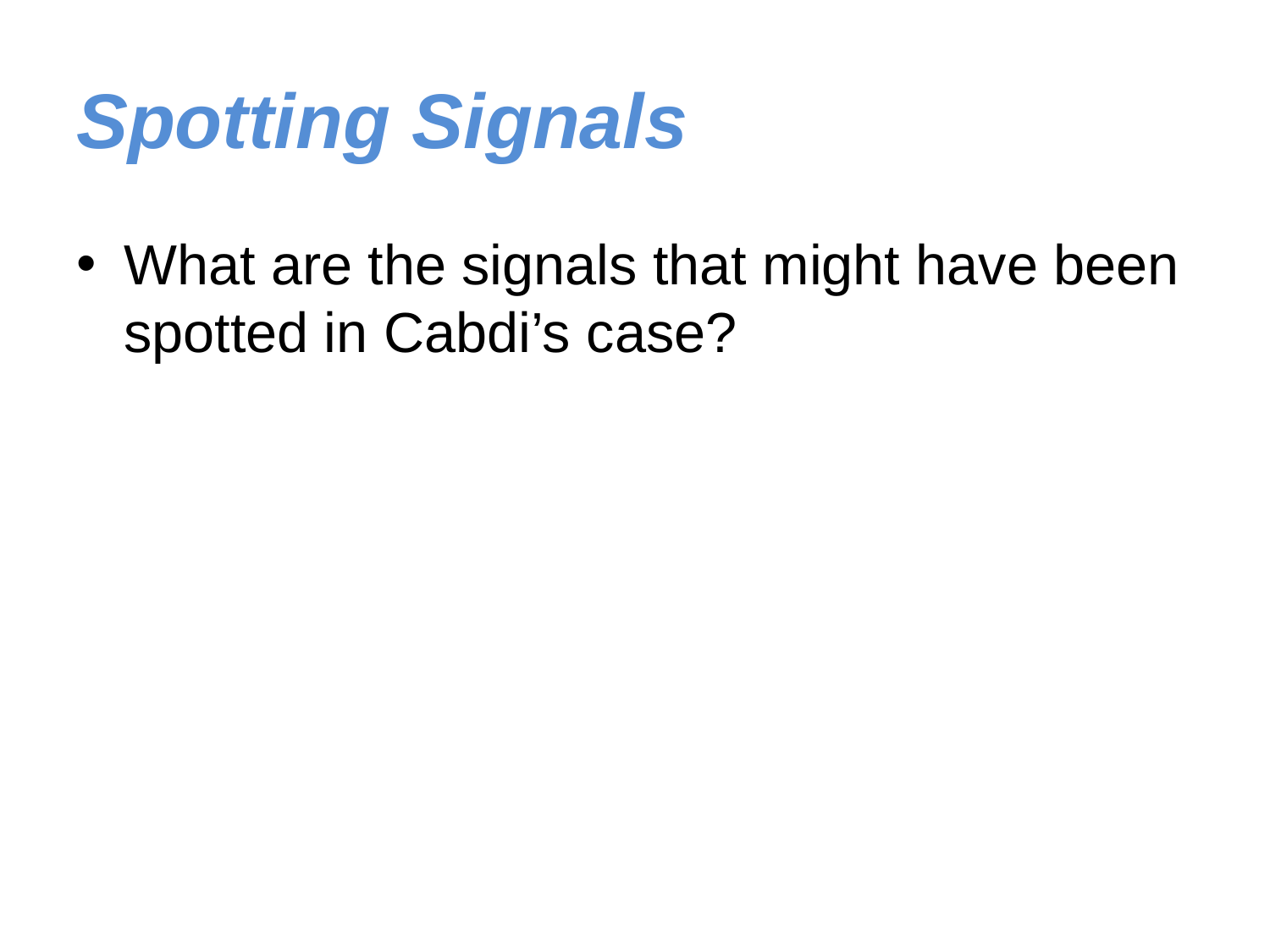

# Spotting Signals
What are the signals that might have been spotted in Cabdi’s case?